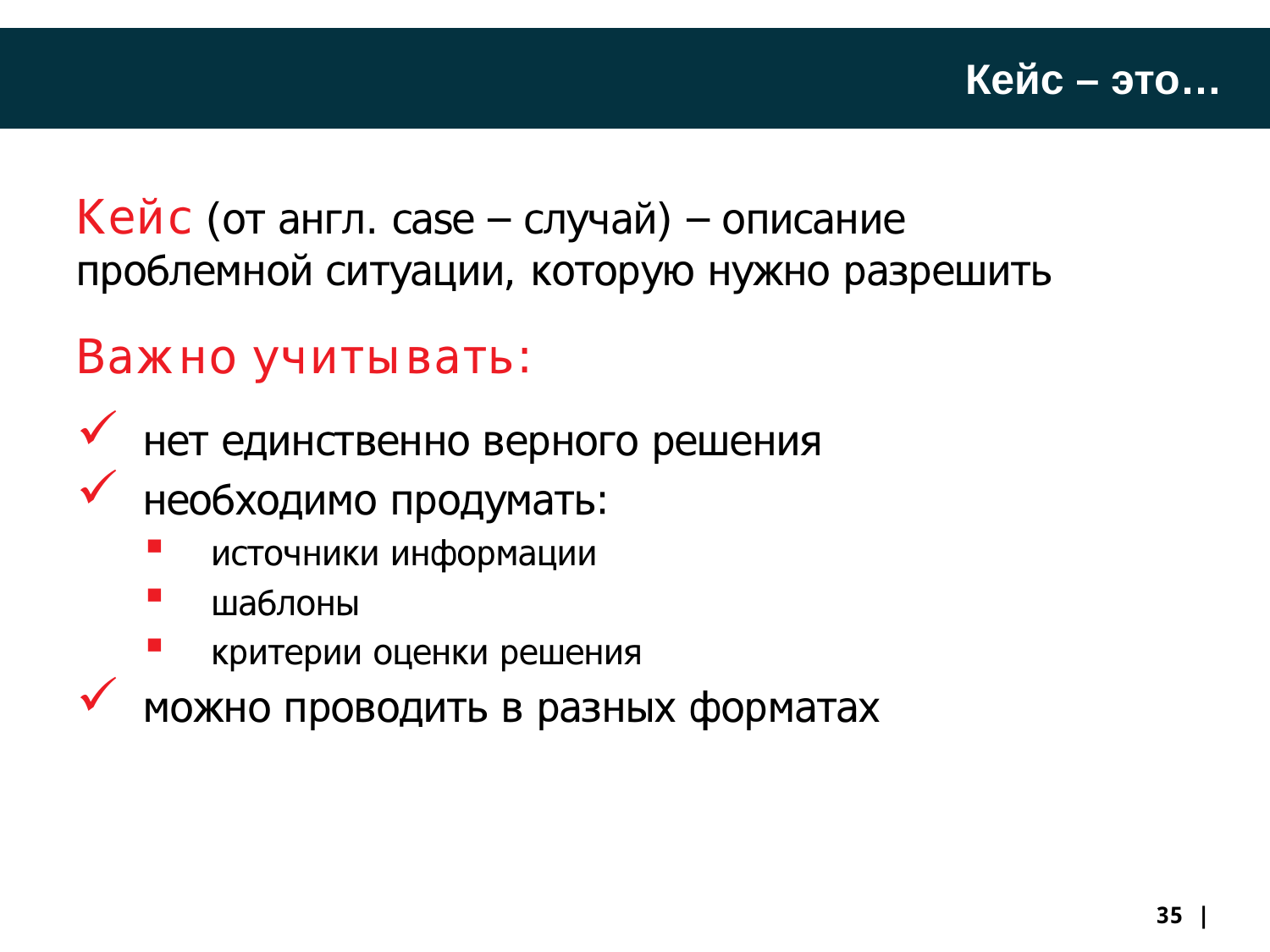

Кейс – это…
Кейс (от англ. case – случай) – описание проблемной ситуации, которую нужно разрешить
Важно учитывать:
нет единственно верного решения
необходимо продумать:
источники информации
шаблоны
критерии оценки решения
можно проводить в разных форматах